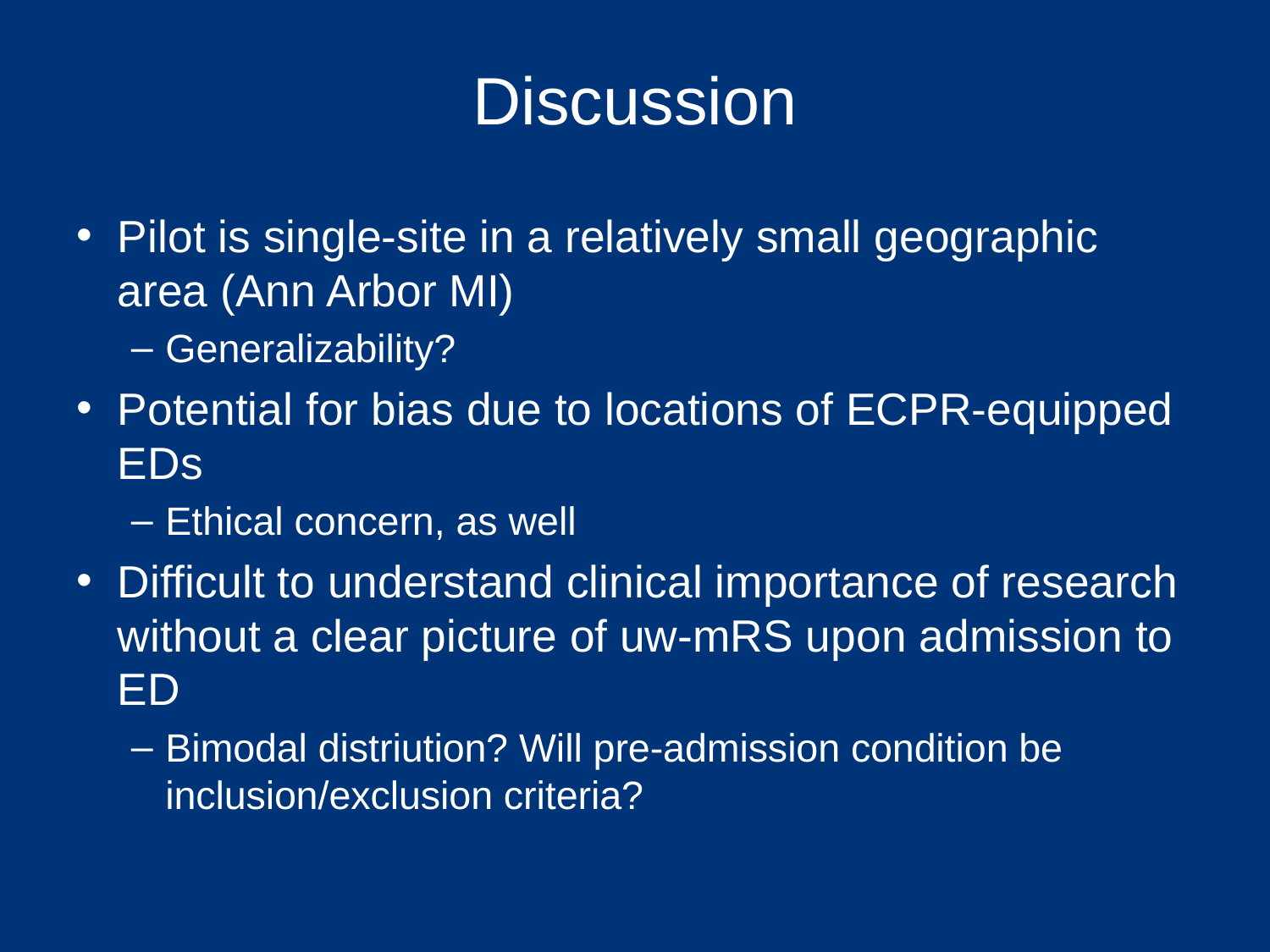

# Discussion
Pilot is single-site in a relatively small geographic area (Ann Arbor MI)
Generalizability?
Potential for bias due to locations of ECPR-equipped EDs
Ethical concern, as well
Difficult to understand clinical importance of research without a clear picture of uw-mRS upon admission to ED
Bimodal distriution? Will pre-admission condition be inclusion/exclusion criteria?